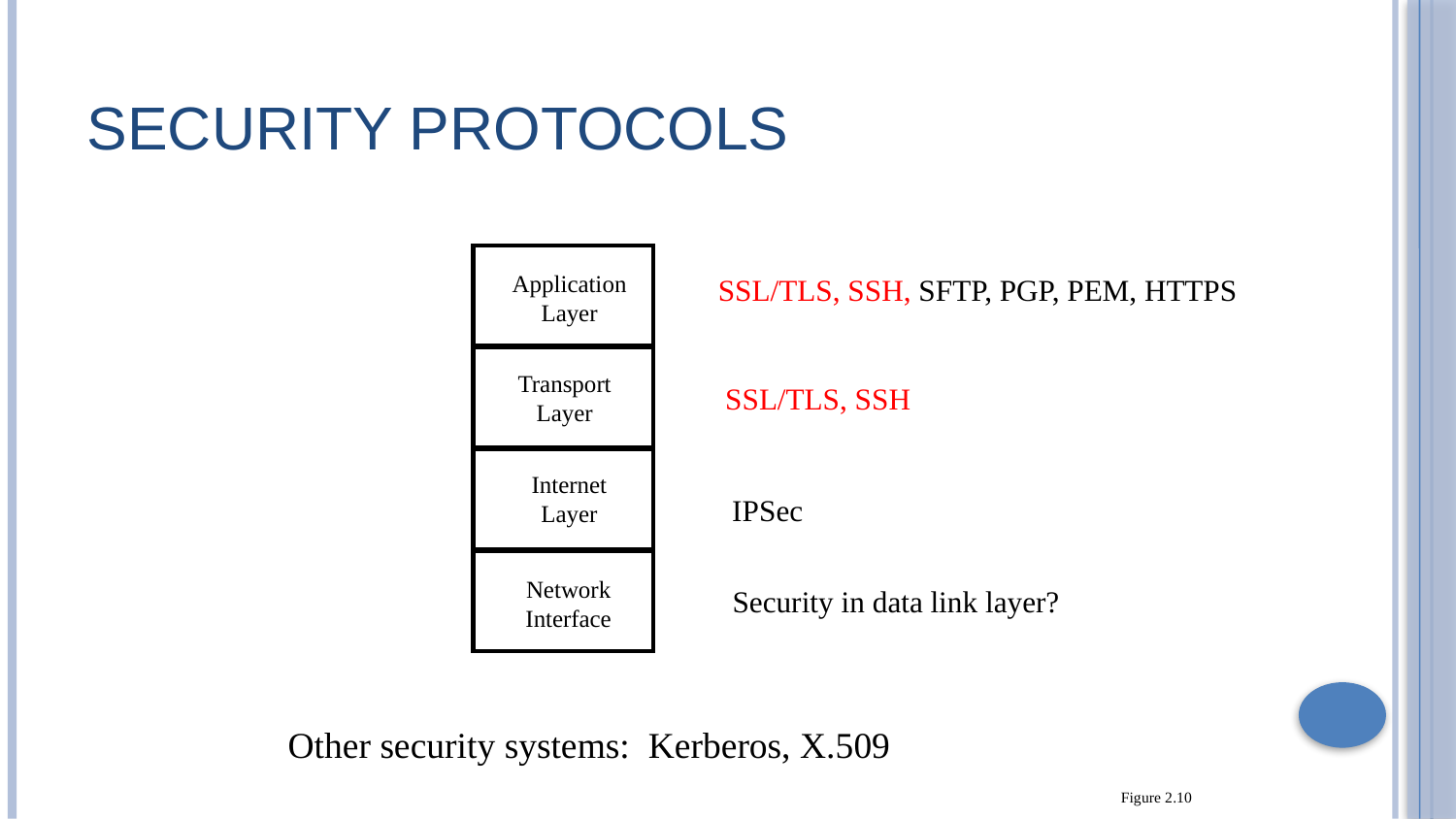

# Security Protocols

Application
Layer

Transport
Layer

Internet
Layer

Network
Interface
SSL/TLS, SSH, SFTP, PGP, PEM, HTTPS
SSL/TLS, SSH
IPSec
Security in data link layer?
Other security systems:  Kerberos, X.509
Figure 2.10
11